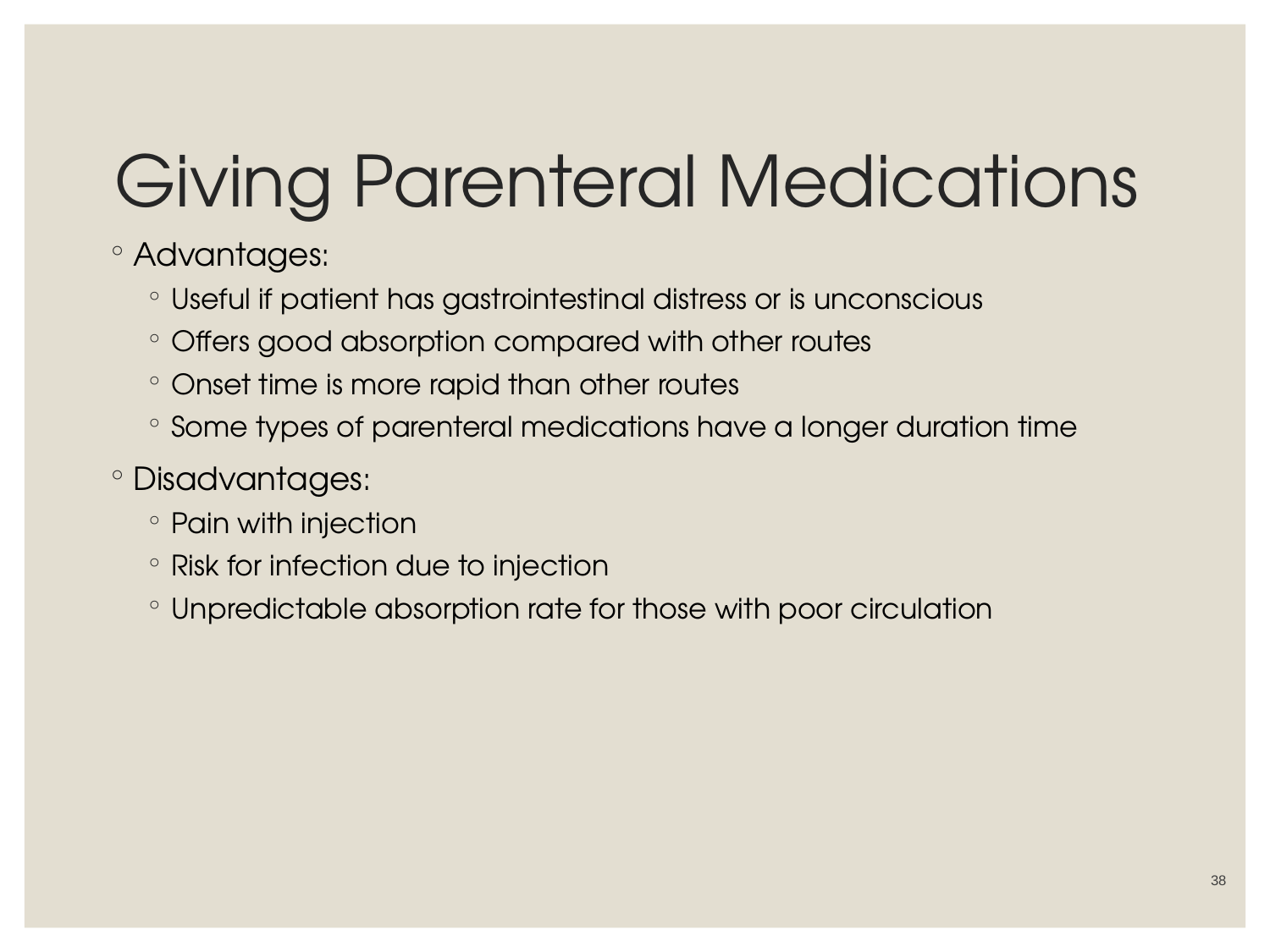

# Giving Parenteral Medications
Advantages:
Useful if patient has gastrointestinal distress or is unconscious
Offers good absorption compared with other routes
Onset time is more rapid than other routes
Some types of parenteral medications have a longer duration time
Disadvantages:
Pain with injection
Risk for infection due to injection
Unpredictable absorption rate for those with poor circulation
 38